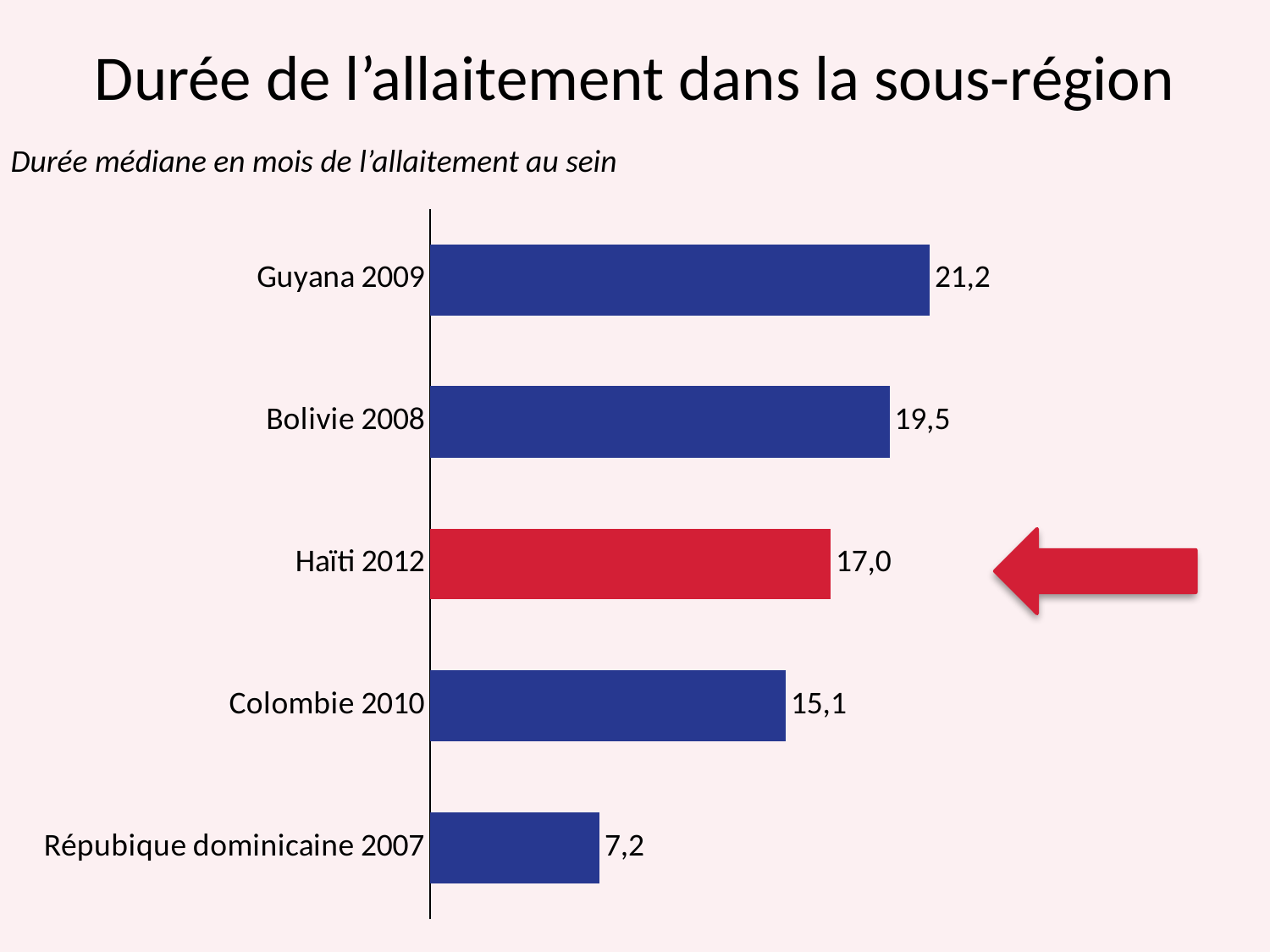

# Durée de l’allaitement dans la sous-région
Durée médiane en mois de l’allaitement au sein

### Chart

| Category | Column1 |
|---|---|
| Répubique dominicaine 2007 | 7.2 |
| Colombie 2010 | 15.1 |
| Haïti 2012 | 17.0 |
| Bolivie 2008 | 19.5 |
| Guyana 2009 | 21.2 |